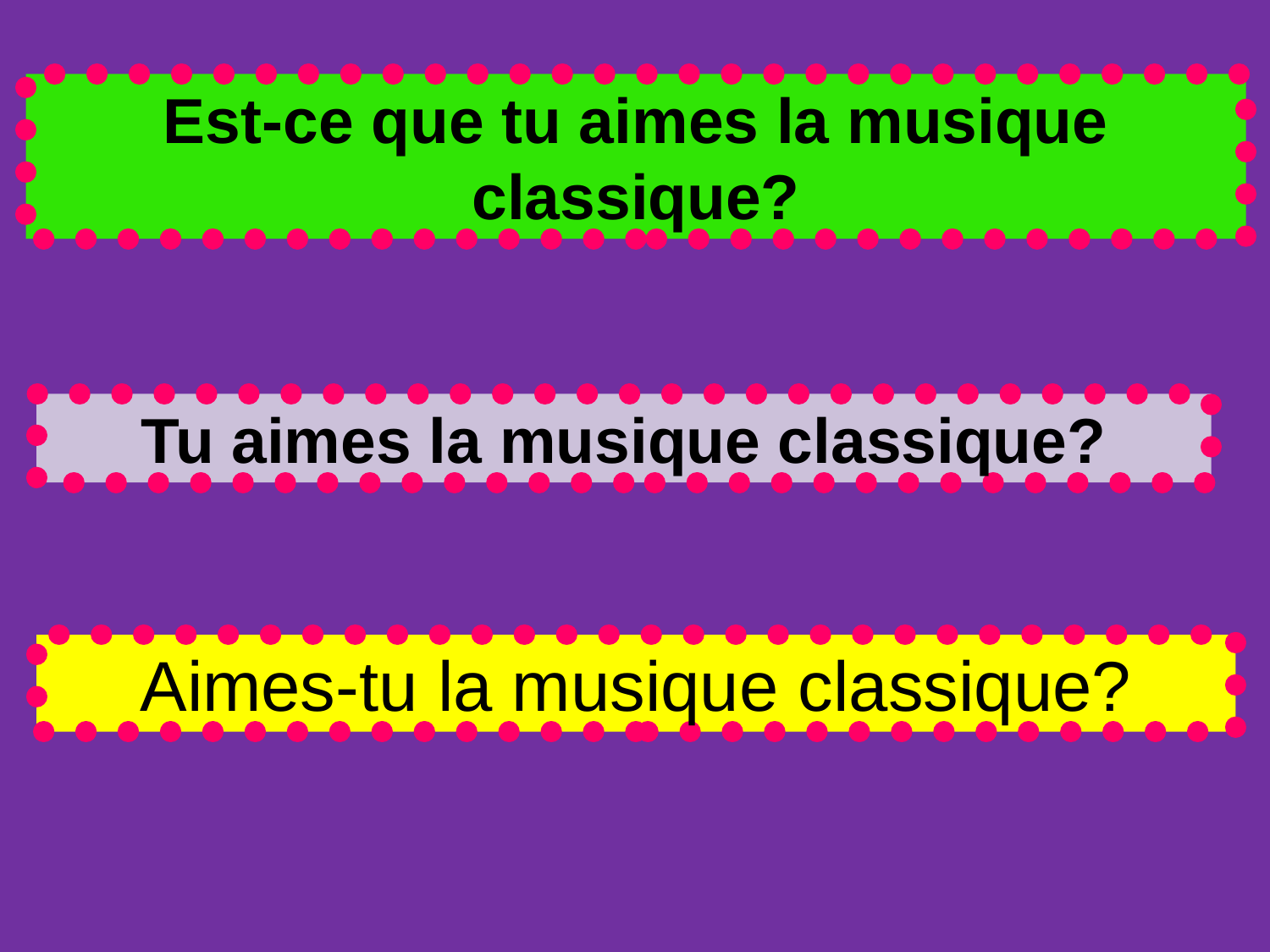

Est-ce que tu aimes la musique classique?
Tu aimes la musique classique?
Aimes-tu la musique classique?